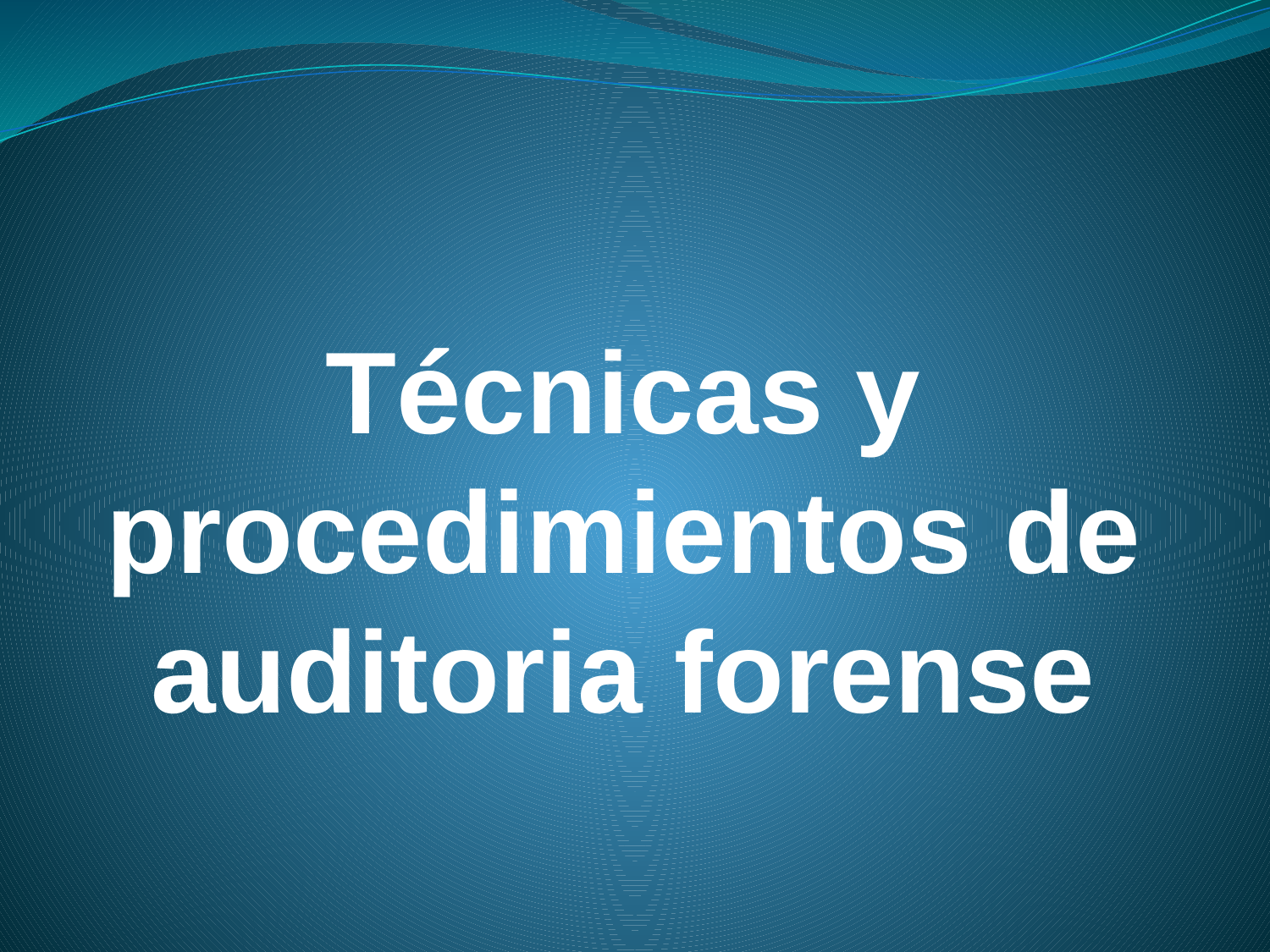

# Técnicas y procedimientos de auditoria forense